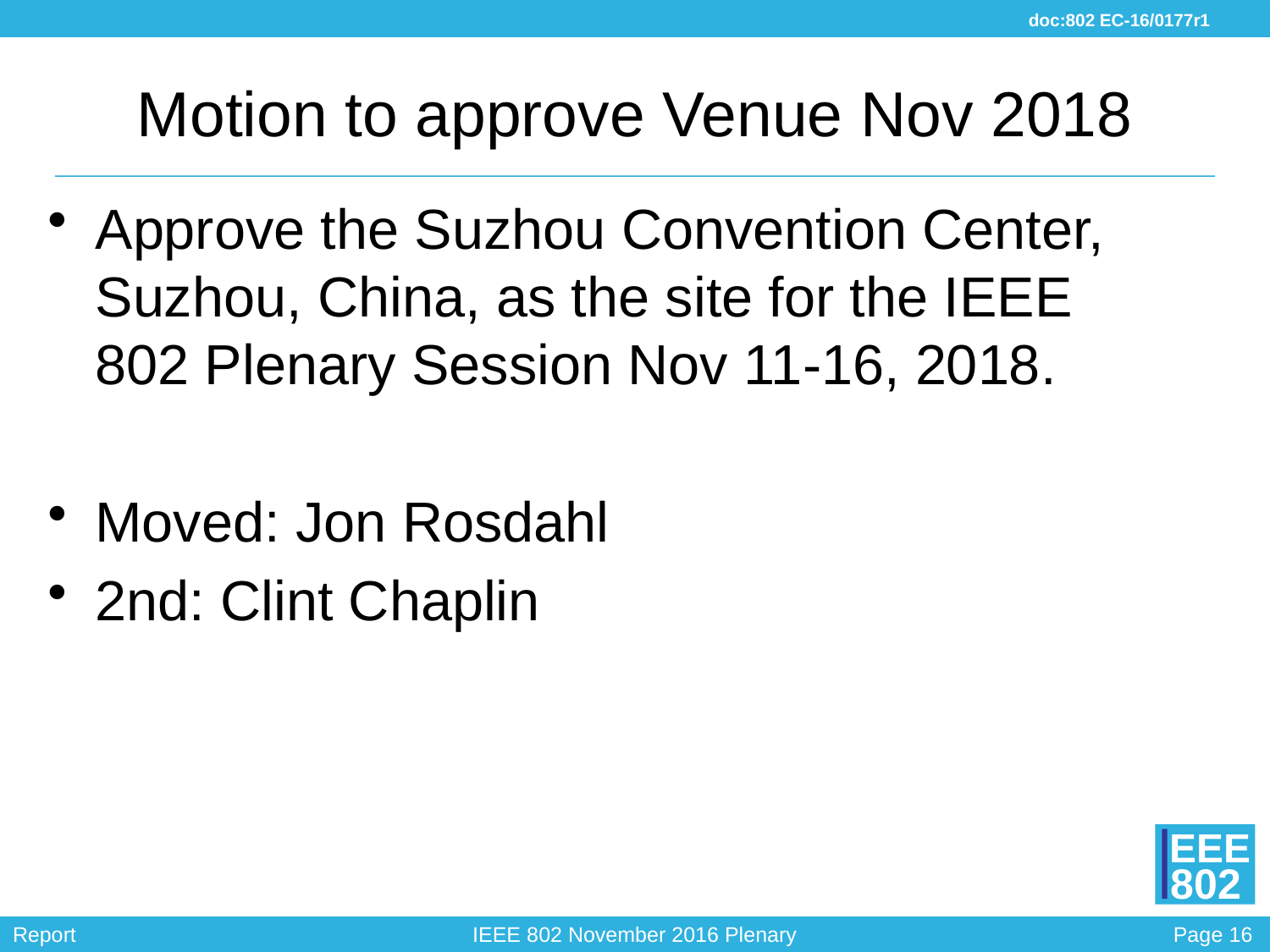

# Motion to approve Venue Nov 2018
Approve the Suzhou Convention Center, Suzhou, China, as the site for the IEEE 802 Plenary Session Nov 11-16, 2018.

Moved: Jon Rosdahl
2nd: Clint Chaplin